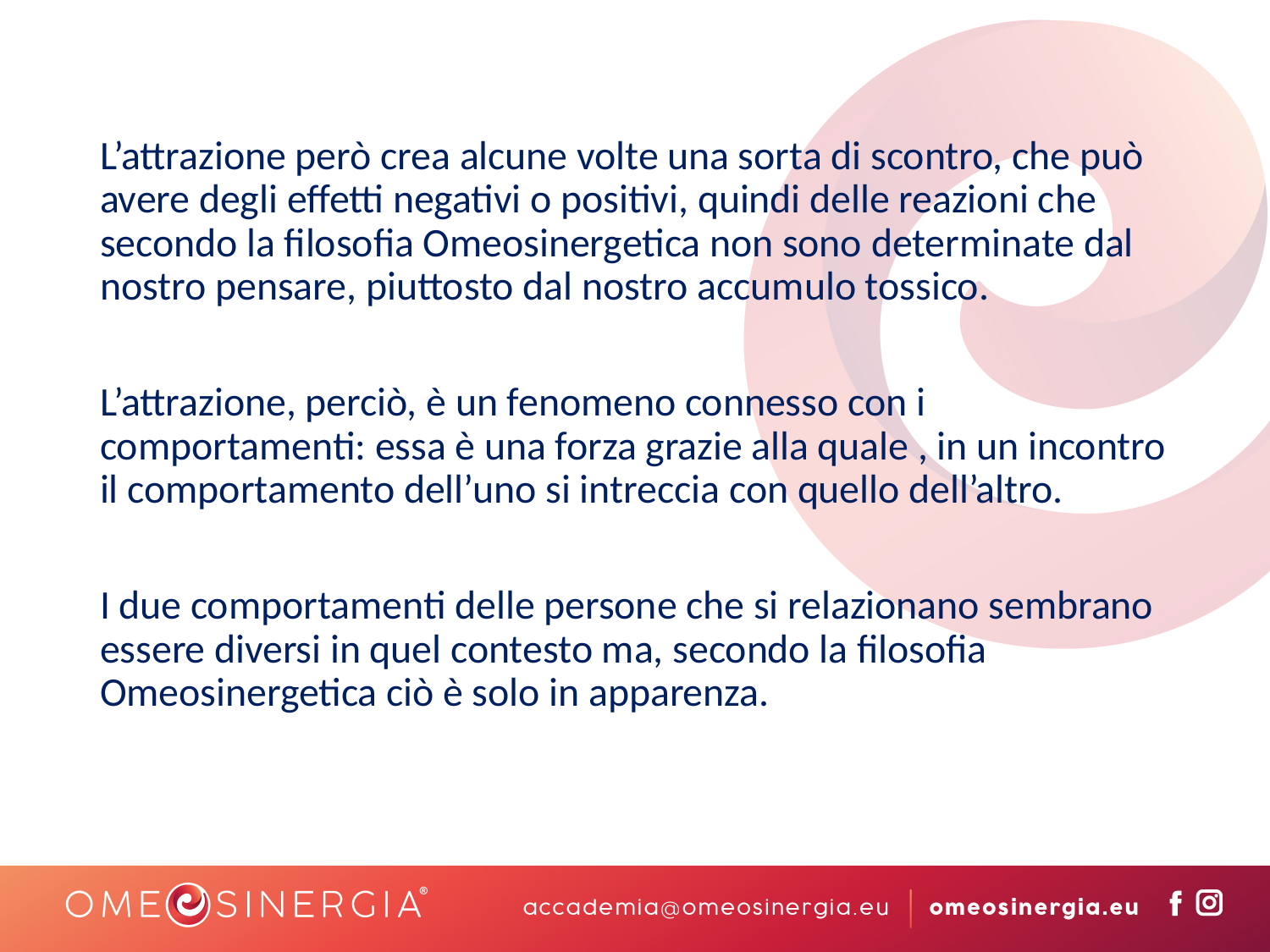

L’attrazione però crea alcune volte una sorta di scontro, che può avere degli effetti negativi o positivi, quindi delle reazioni che secondo la filosofia Omeosinergetica non sono determinate dal nostro pensare, piuttosto dal nostro accumulo tossico.

L’attrazione, perciò, è un fenomeno connesso con i comportamenti: essa è una forza grazie alla quale , in un incontro il comportamento dell’uno si intreccia con quello dell’altro.

I due comportamenti delle persone che si relazionano sembrano essere diversi in quel contesto ma, secondo la filosofia Omeosinergetica ciò è solo in apparenza.